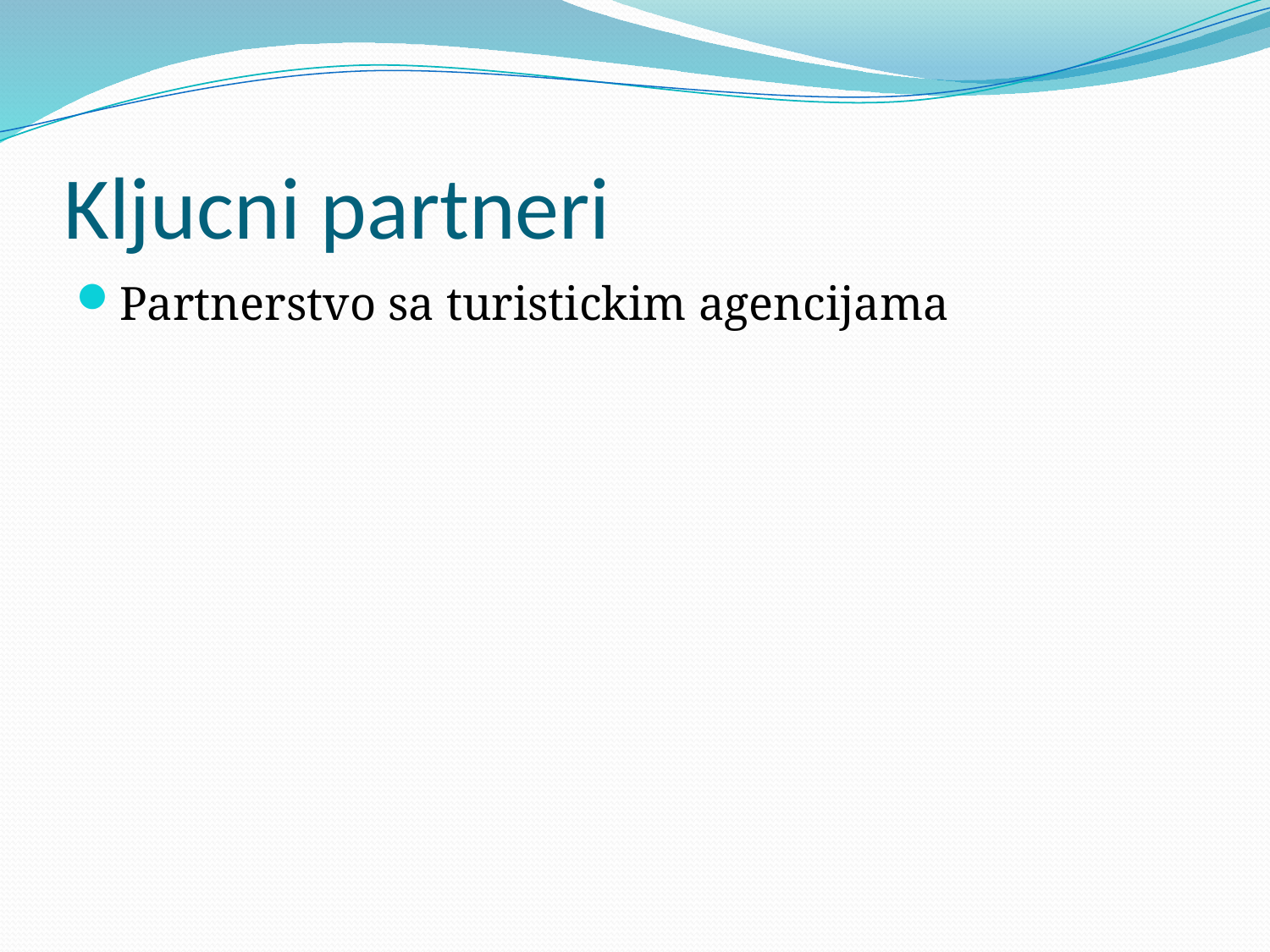

# Kljucni partneri
Partnerstvo sa turistickim agencijama